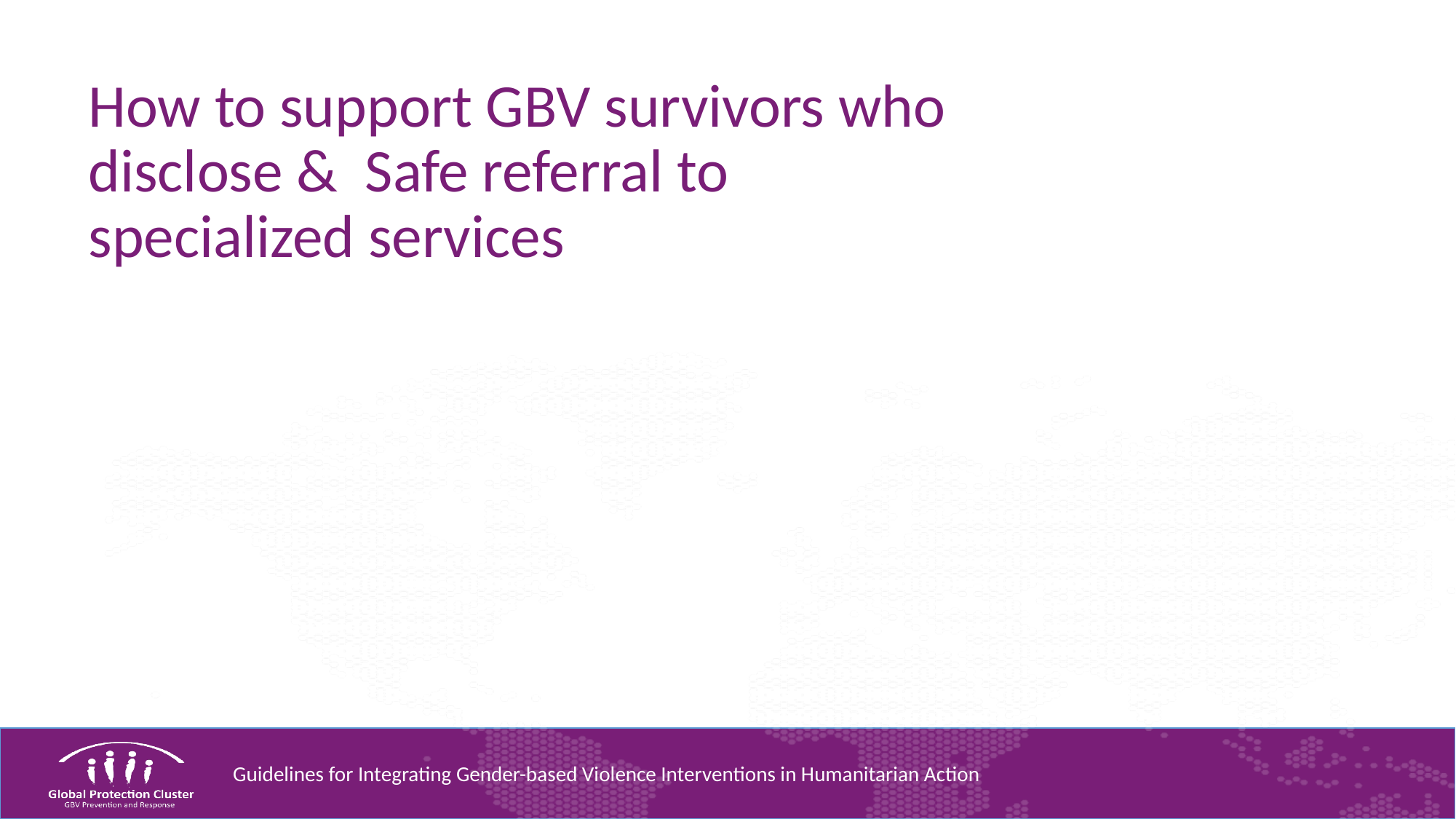

# How to support GBV survivors who disclose &  Safe referral to specialized services